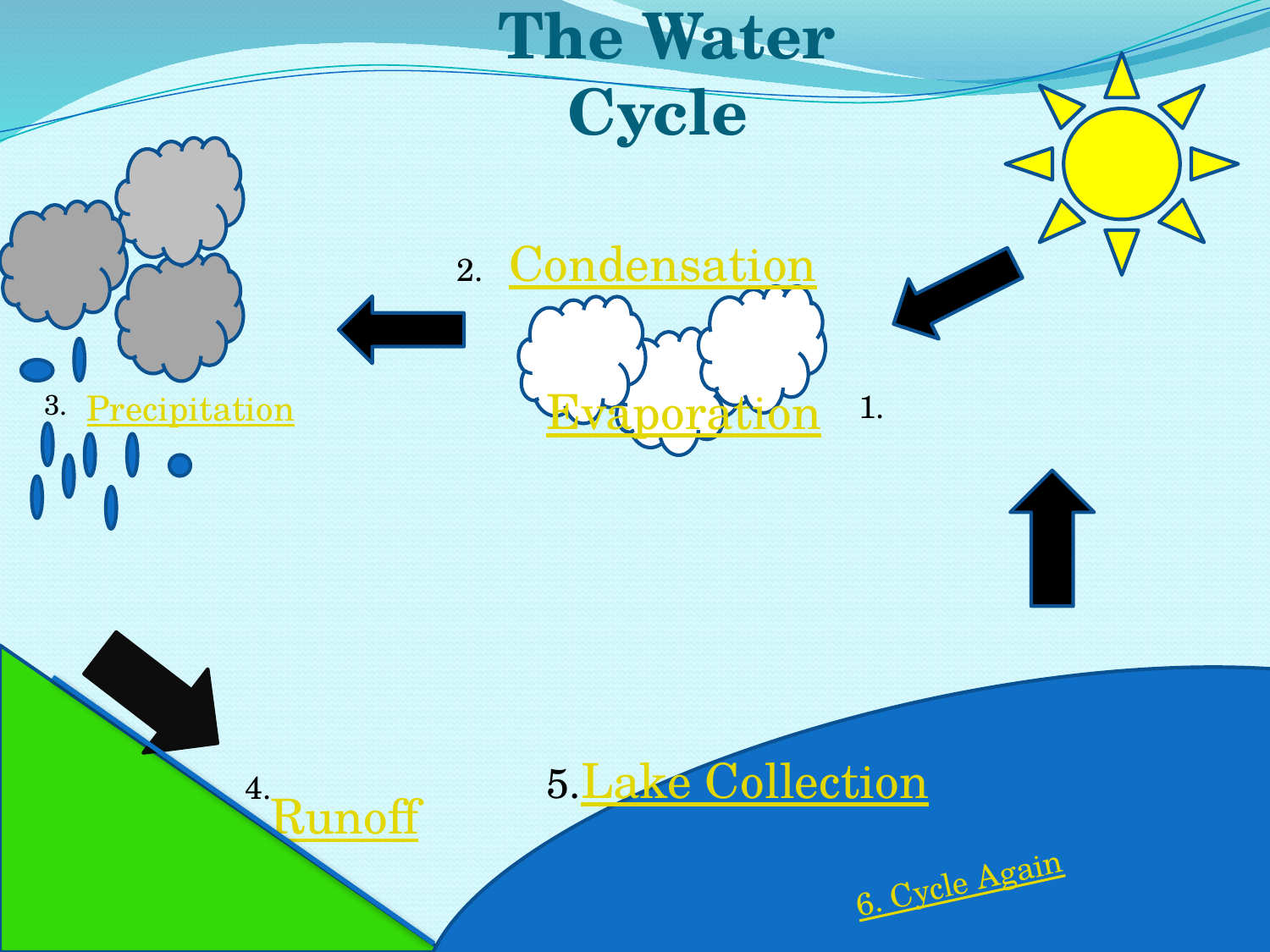

# The Water Cycle

Precipitation

	        Runoff
Condensation

				Evaporation

			5.Lake Collection

2.

1.
3.

6. Cycle Again
4.